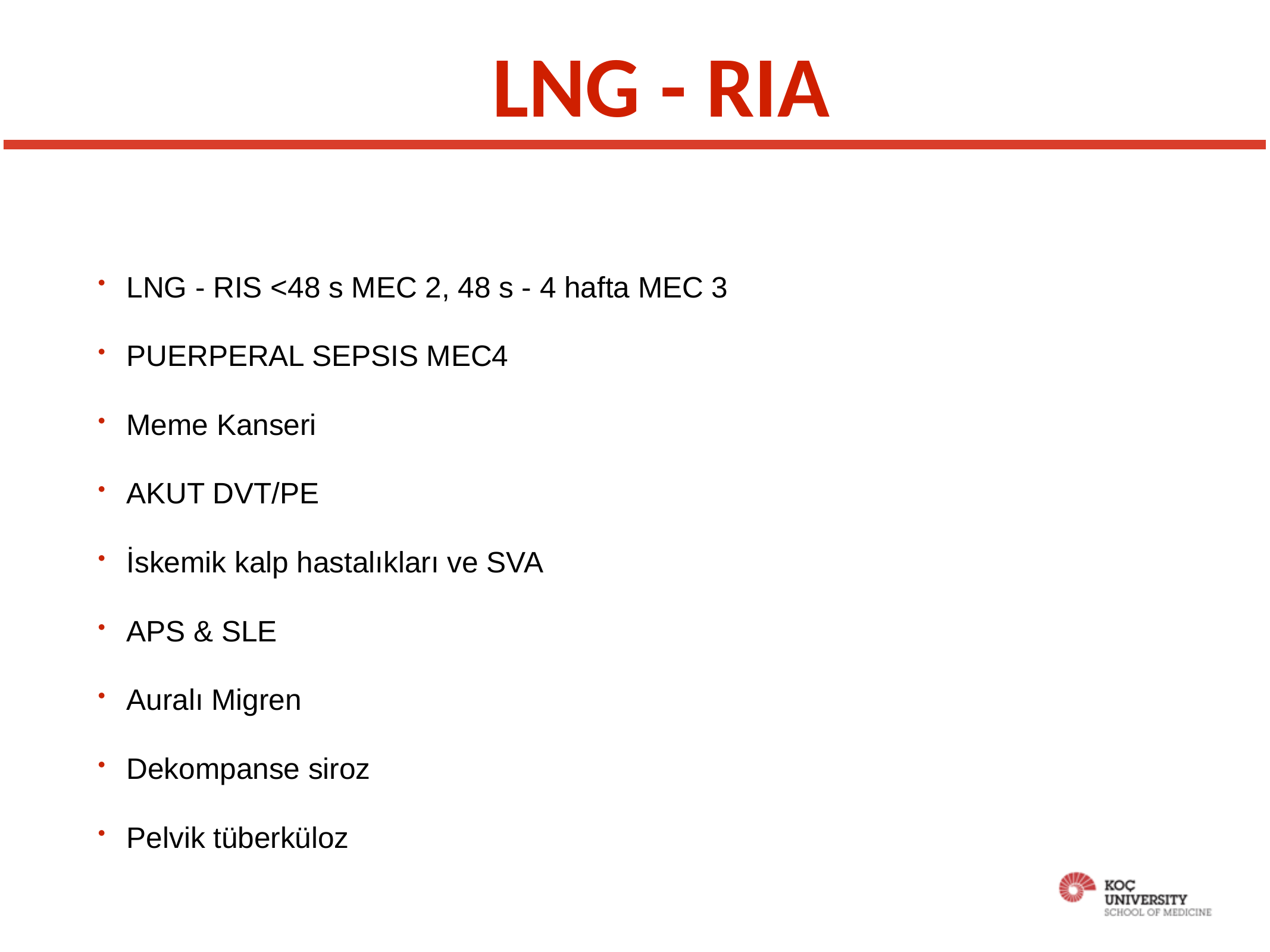

# LNG - RIA
LNG - RIS <48 s MEC 2, 48 s - 4 hafta MEC 3
PUERPERAL SEPSIS MEC4
Meme Kanseri
AKUT DVT/PE
İskemik kalp hastalıkları ve SVA
APS & SLE
Auralı Migren
Dekompanse siroz
Pelvik tüberküloz